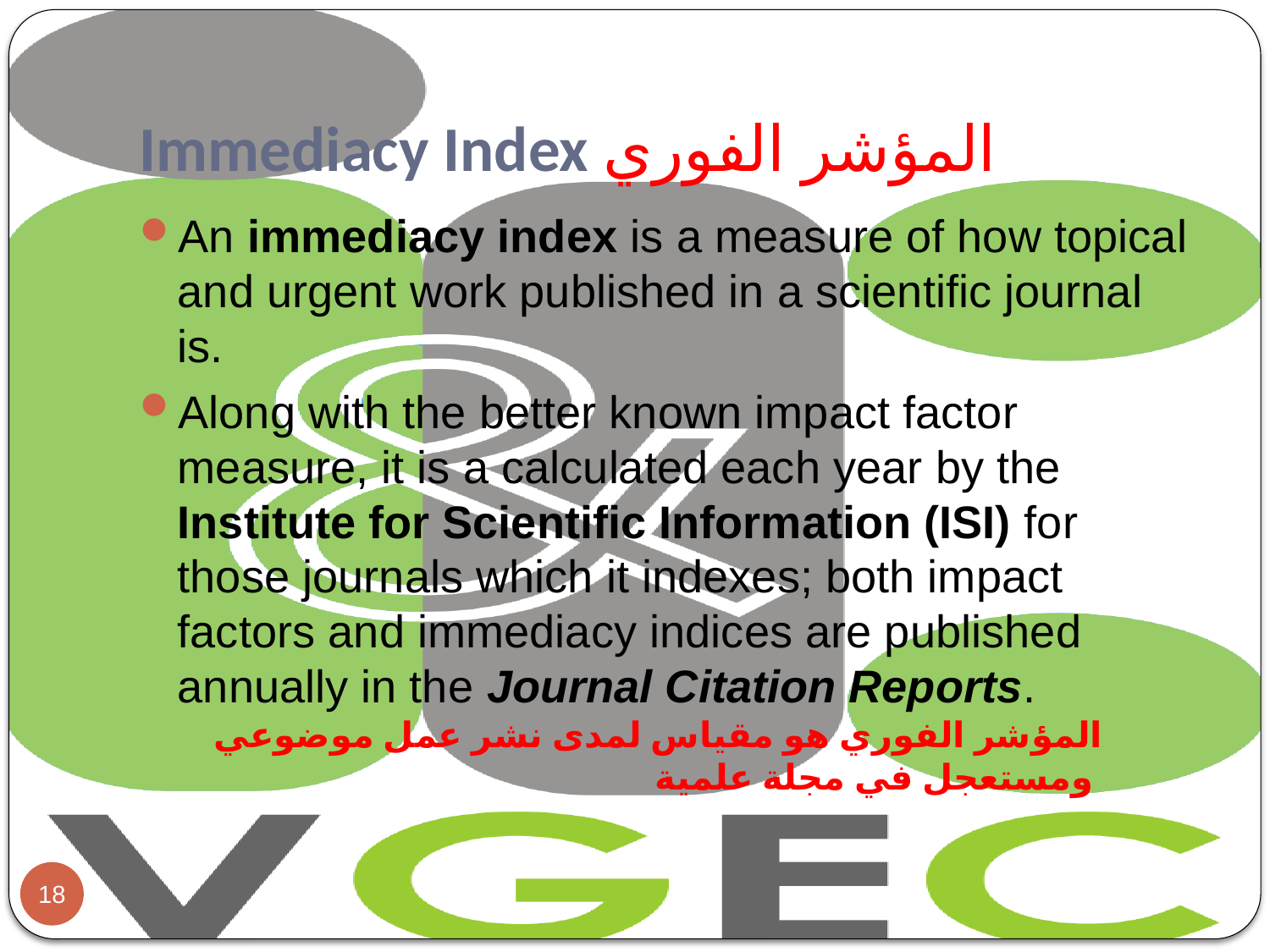

# Immediacy Index المؤشر الفوري
An immediacy index is a measure of how topical and urgent work published in a scientific journal is.
Along with the better known impact factor measure, it is a calculated each year by the Institute for Scientific Information (ISI) for those journals which it indexes; both impact factors and immediacy indices are published annually in the Journal Citation Reports.
 المؤشر الفوري هو مقياس لمدى نشر عمل موضوعي ومستعجل في مجلة علمية
18